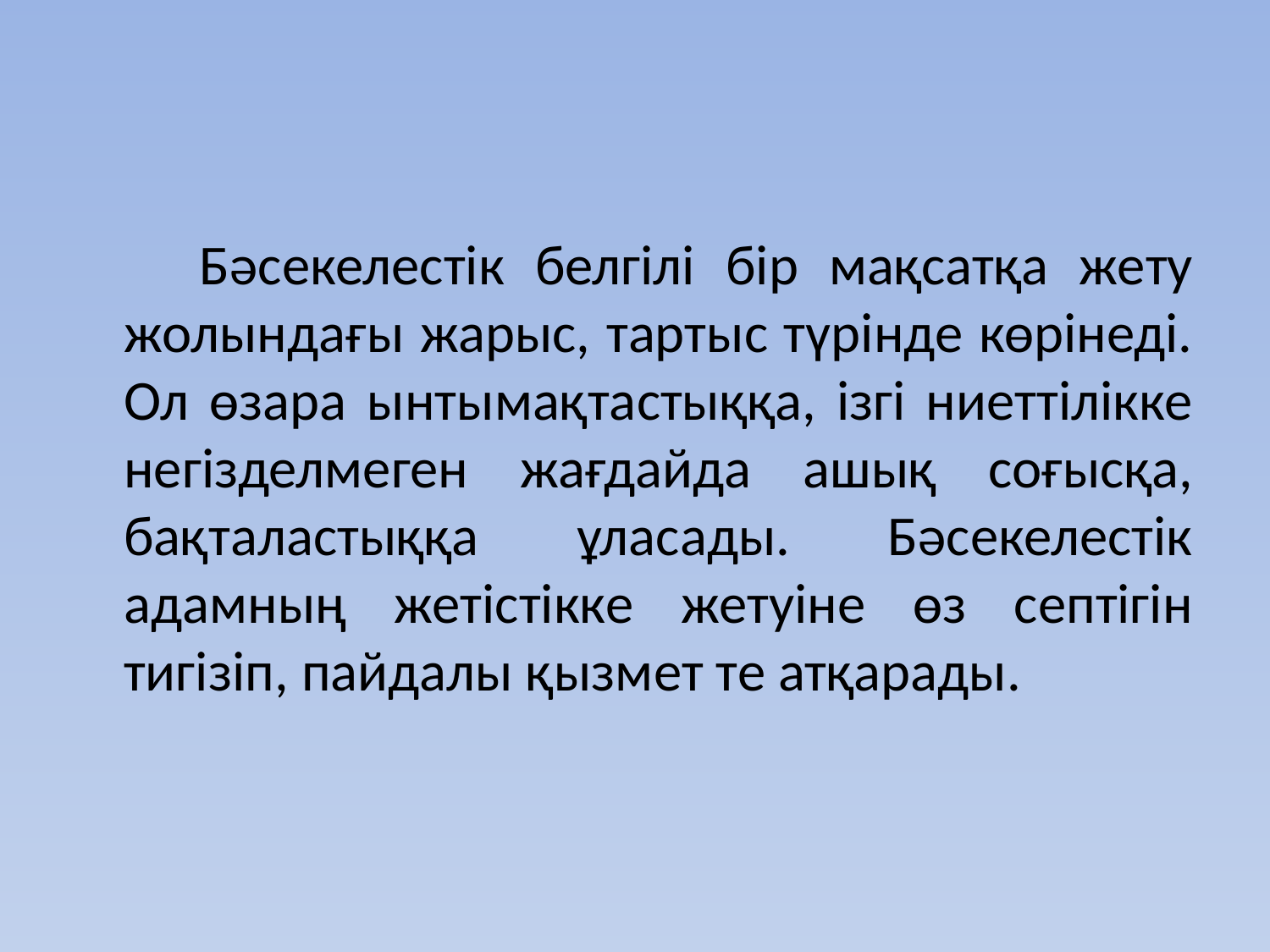

Бәсекелестік белгілі бір мақсатқа жету жолындағы жарыс, тартыс түрінде көрінеді. Ол өзара ынтымақтастыққа, ізгі ниеттілікке негізделмеген жағдайда ашық соғысқа, бақталастыққа ұласады. Бәсекелестік адамның жетістікке жетуіне өз септігін тигізіп, пайдалы қызмет те атқарады.